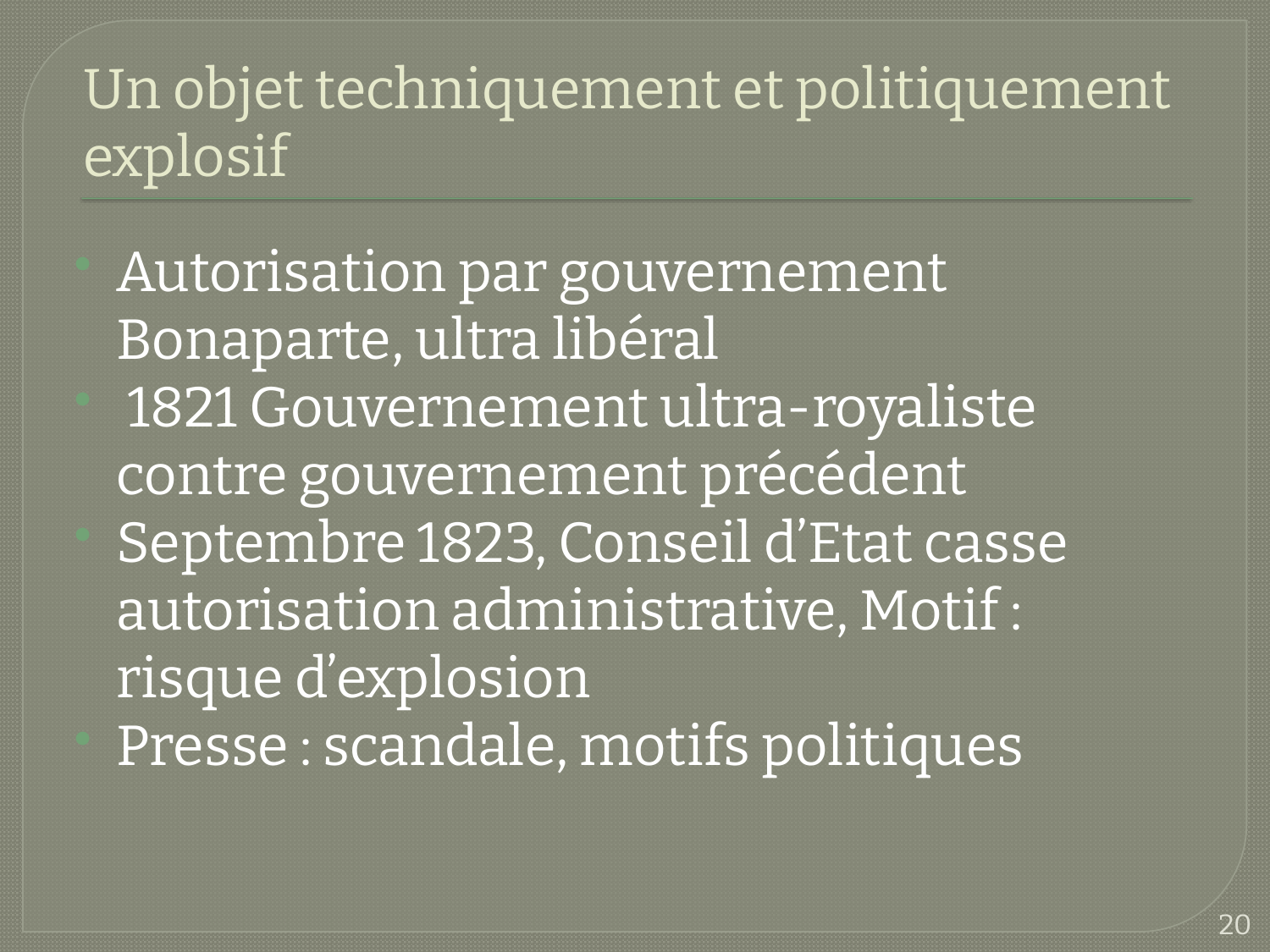

# Un objet techniquement et politiquement explosif
Autorisation par gouvernement Bonaparte, ultra libéral
 1821 Gouvernement ultra-royaliste contre gouvernement précédent
Septembre 1823, Conseil d’Etat casse autorisation administrative, Motif : risque d’explosion
Presse : scandale, motifs politiques
20